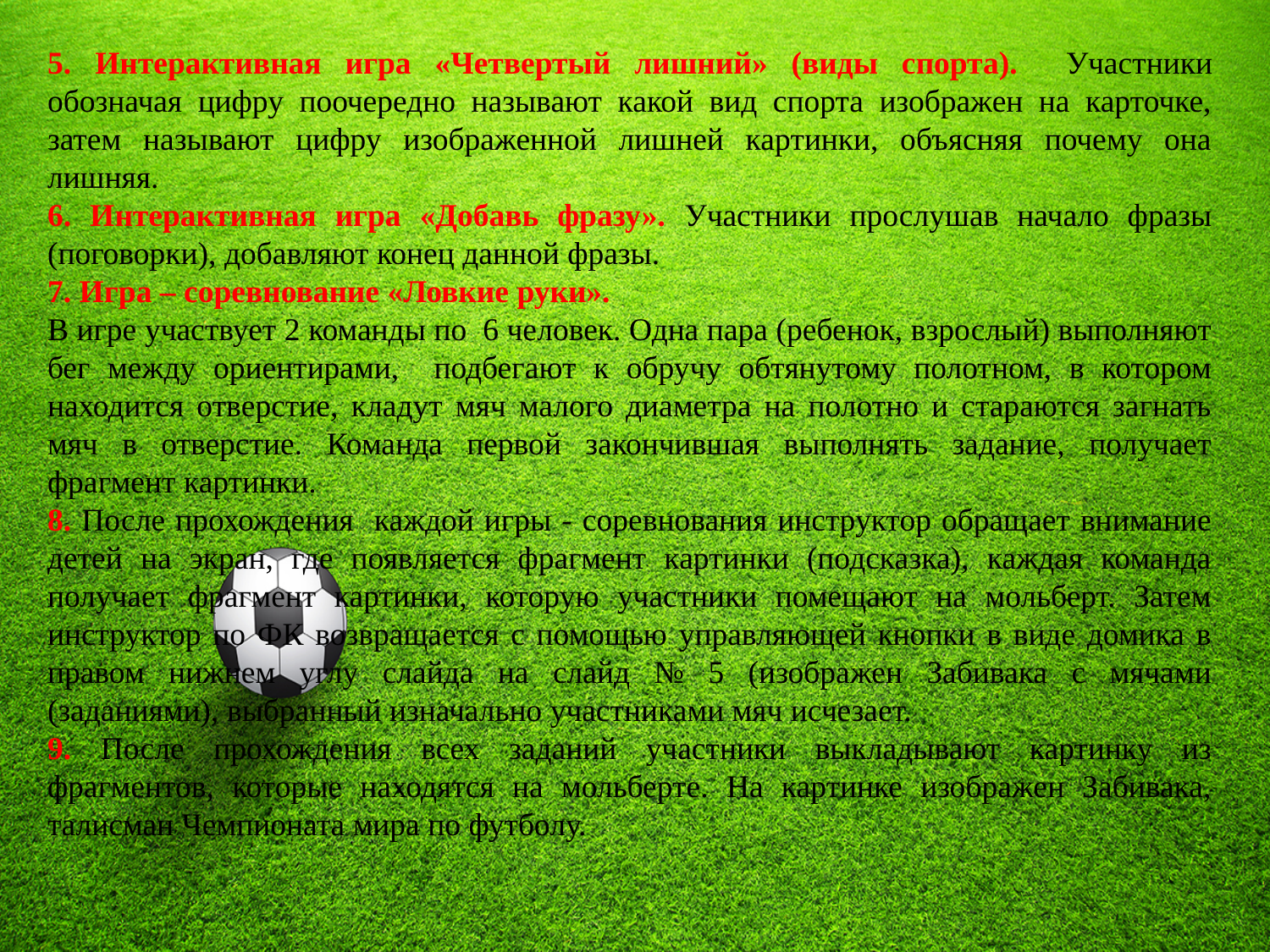

5. Интерактивная игра «Четвертый лишний» (виды спорта).  Участники обозначая цифру поочередно называют какой вид спорта изображен на карточке, затем называют цифру изображенной лишней картинки, объясняя почему она лишняя.
6. Интерактивная игра «Добавь фразу». Участники прослушав начало фразы (поговорки), добавляют конец данной фразы.
7. Игра – соревнование «Ловкие руки».
В игре участвует 2 команды по  6 человек. Одна пара (ребенок, взрослый) выполняют бег между ориентирами,  подбегают к обручу обтянутому полотном, в котором находится отверстие, кладут мяч малого диаметра на полотно и стараются загнать мяч в отверстие. Команда первой закончившая выполнять задание, получает фрагмент картинки.
8. После прохождения  каждой игры - соревнования инструктор обращает внимание детей на экран, где появляется фрагмент картинки (подсказка), каждая команда получает фрагмент картинки, которую участники помещают на мольберт. Затем инструктор по ФК возвращается с помощью управляющей кнопки в виде домика в правом нижнем углу слайда на слайд № 5 (изображен Забивака с мячами (заданиями), выбранный изначально участниками мяч исчезает.
9. После прохождения всех заданий участники выкладывают картинку из фрагментов, которые находятся на мольберте. На картинке изображен Забивака, талисман Чемпионата мира по футболу.